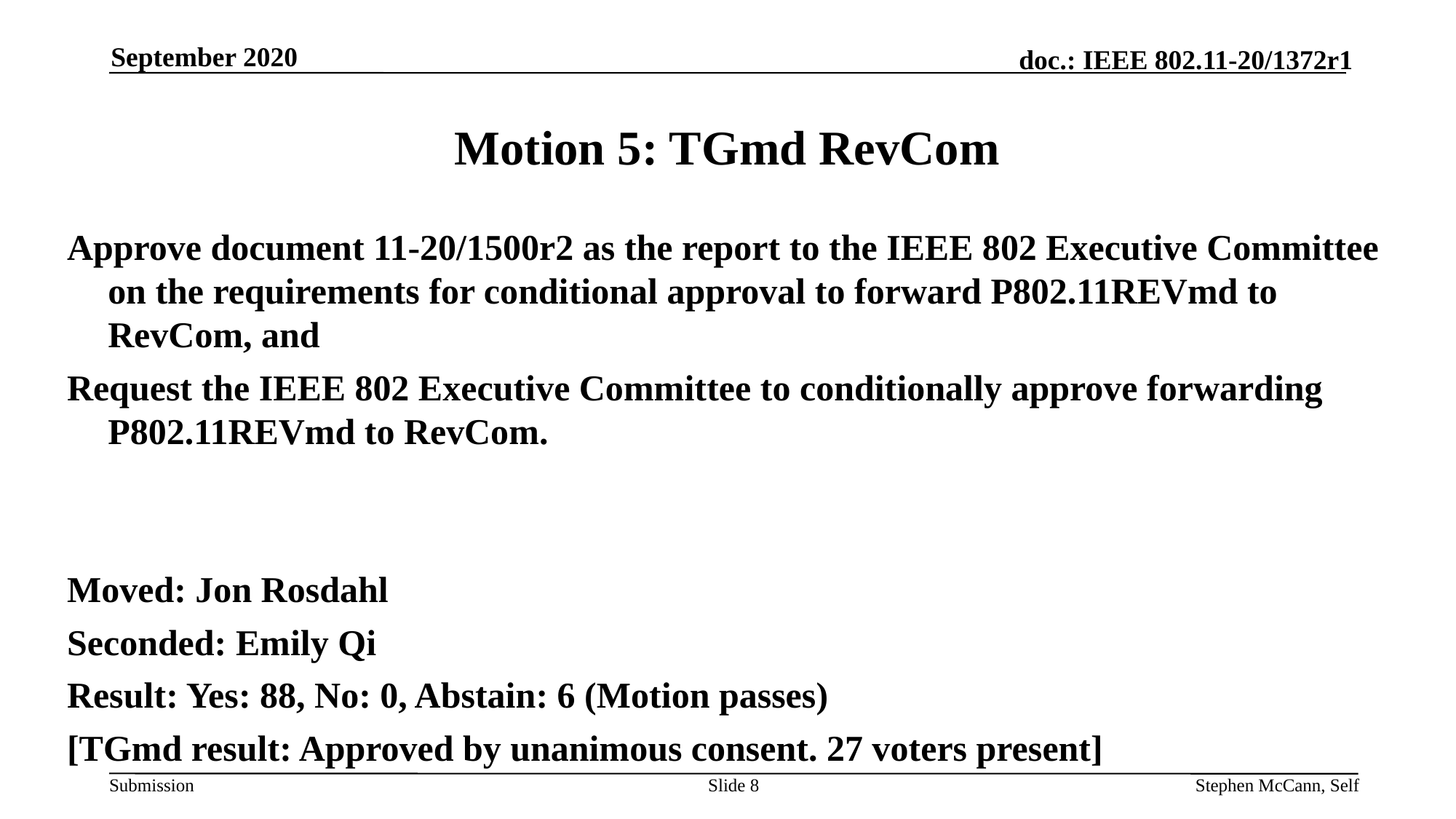

September 2020
# Motion 5: TGmd RevCom
Approve document 11-20/1500r2 as the report to the IEEE 802 Executive Committee on the requirements for conditional approval to forward P802.11REVmd to RevCom, and
Request the IEEE 802 Executive Committee to conditionally approve forwarding P802.11REVmd to RevCom.

Moved: Jon Rosdahl
Seconded: Emily Qi
Result: Yes: 88, No: 0, Abstain: 6 (Motion passes)
[TGmd result: Approved by unanimous consent. 27 voters present]

Slide 8
Stephen McCann, Self